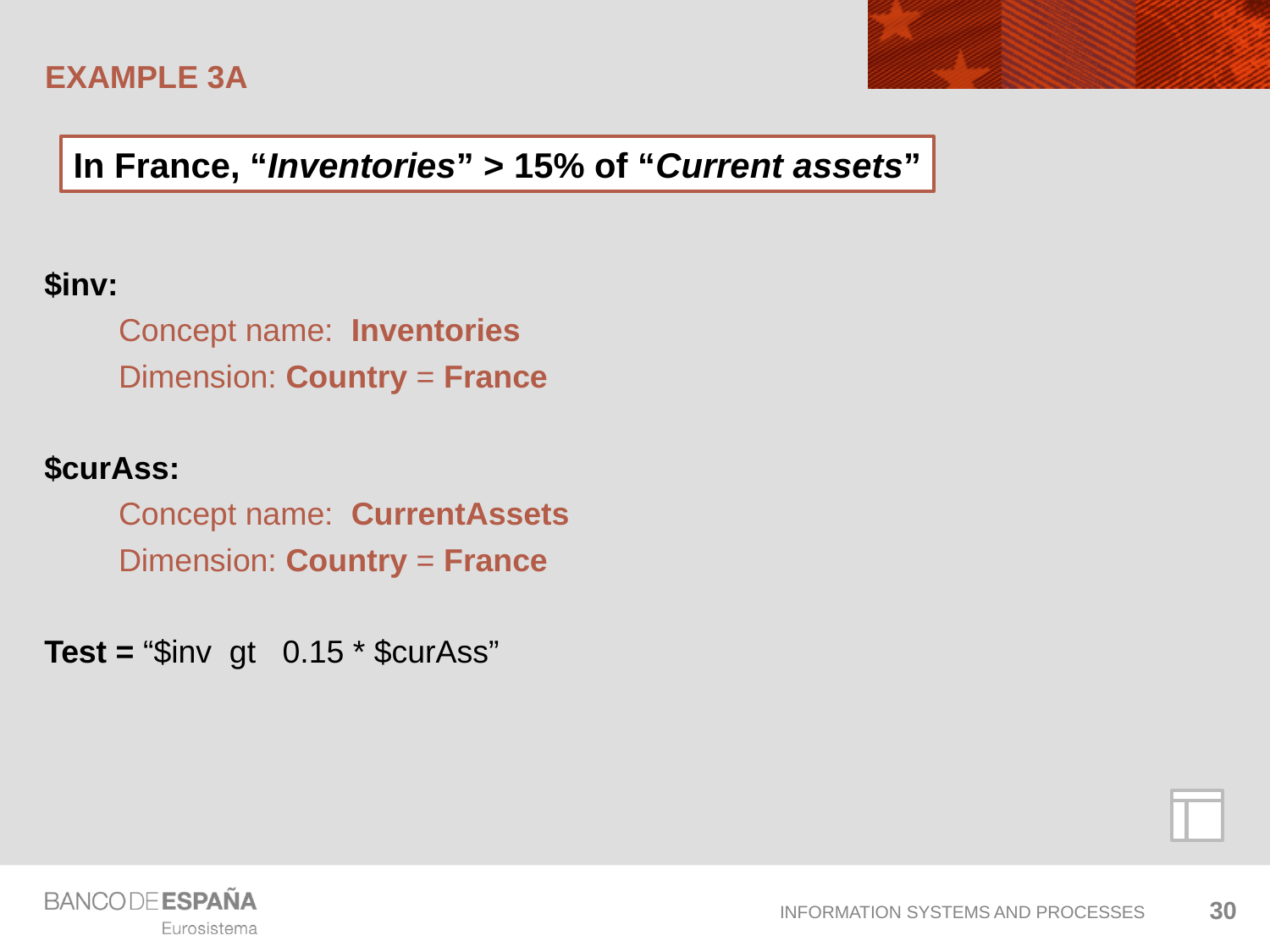

# EXAMPLE 3A
In France, “Inventories” > 15% of “Current assets”
$inv:
Concept name:  Inventories
Dimension: Country = France

$curAss:
Concept name:  CurrentAssets
Dimension: Country = France

Test = “$inv  gt   0.15 * $curAss”

30